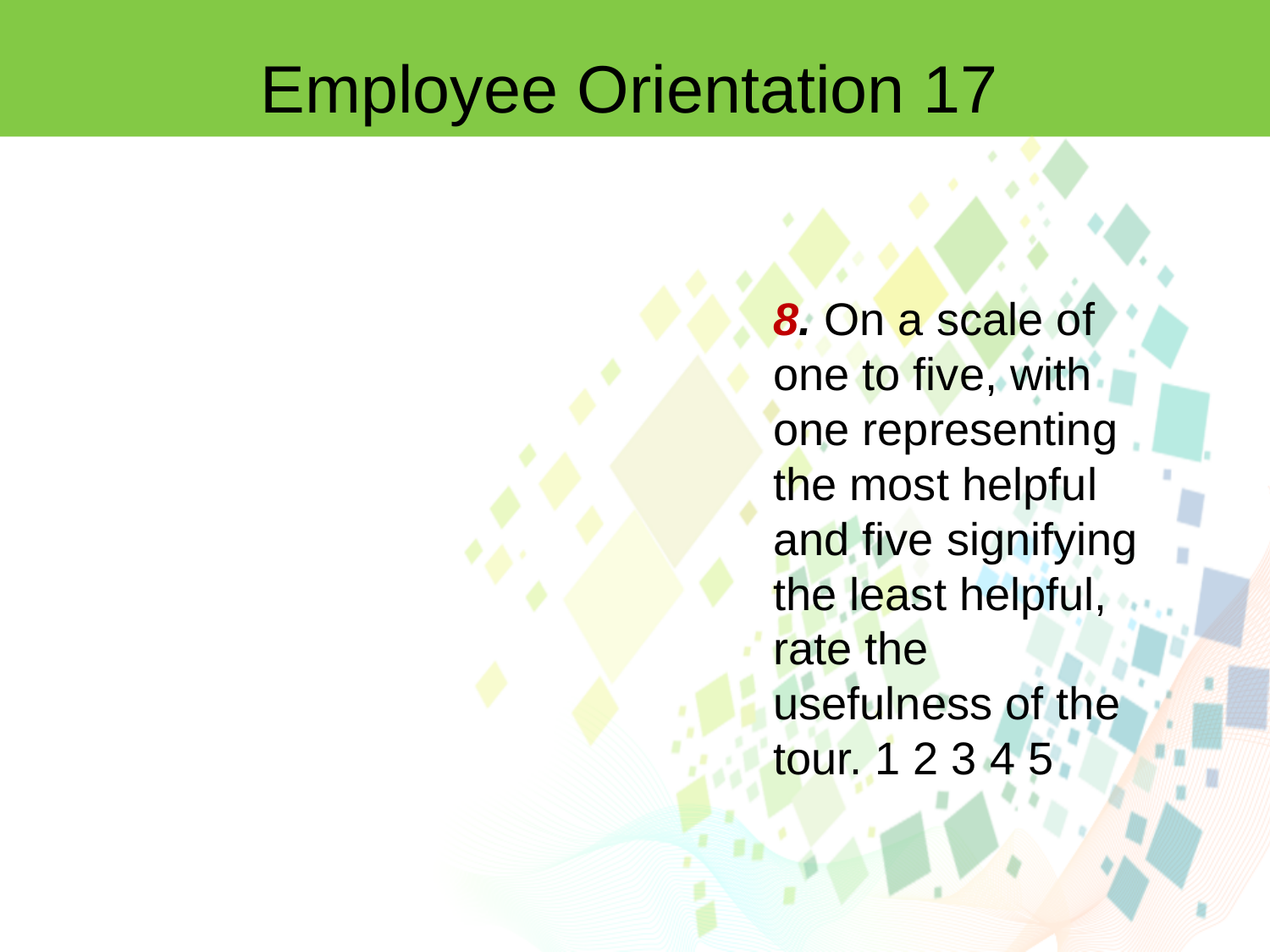

Employee Orientation 17
8. On a scale of one to five, with one representing the most helpful and five signifying
the least helpful, rate the usefulness of the tour. 1 2 3 4 5